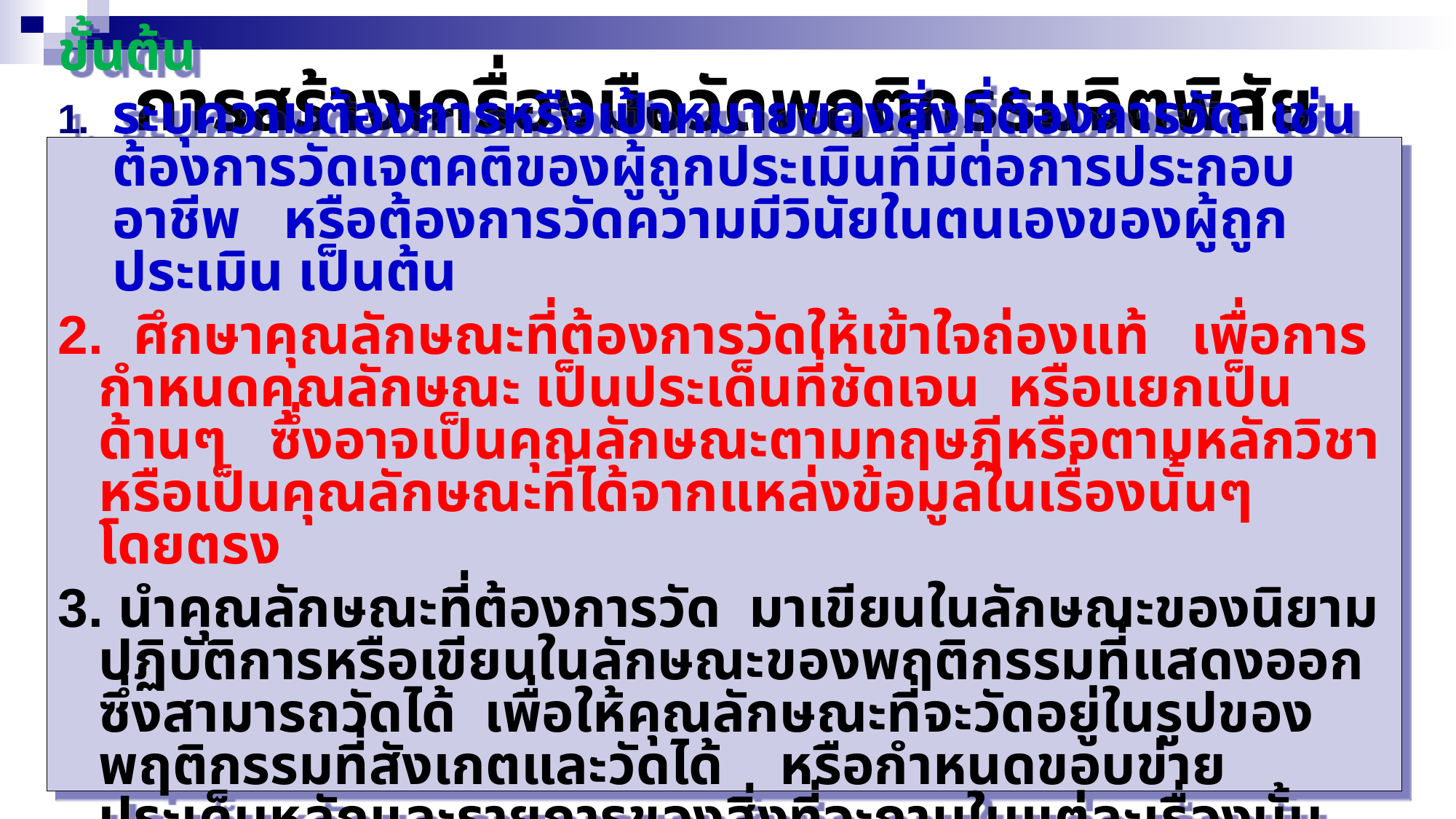

# การสร้างเครื่องมือวัดพฤติกรรมจิตพิสัย
ขั้นต้น
ระบุความต้องการหรือเป้าหมายของสิ่งที่ต้องการวัด  เช่นต้องการวัดเจตคติของผู้ถูกประเมินที่มีต่อการประกอบอาชีพ   หรือต้องการวัดความมีวินัยในตนเองของผู้ถูกประเมิน เป็นต้น
2.  ศึกษาคุณลักษณะที่ต้องการวัดให้เข้าใจถ่องแท้   เพื่อการกำหนดคุณลักษณะ เป็นประเด็นที่ชัดเจน  หรือแยกเป็นด้านๆ   ซึ่งอาจเป็นคุณลักษณะตามทฤษฎีหรือตามหลักวิชา หรือเป็นคุณลักษณะที่ได้จากแหล่งข้อมูลในเรื่องนั้นๆ  โดยตรง
3. นำคุณลักษณะที่ต้องการวัด  มาเขียนในลักษณะของนิยามปฏิบัติการหรือเขียนในลักษณะของพฤติกรรมที่แสดงออกซึ่งสามารถวัดได้  เพื่อให้คุณลักษณะที่จะวัดอยู่ในรูปของพฤติกรรมที่สังเกตและวัดได้    หรือกำหนดขอบข่าย  ประเด็นหลักและรายการของสิ่งที่จะถามในแต่ละเรื่องนั้นของการวัดนั้นให้ชัดเจนและครอบคลุมสิ่งที่ต้องการวัด